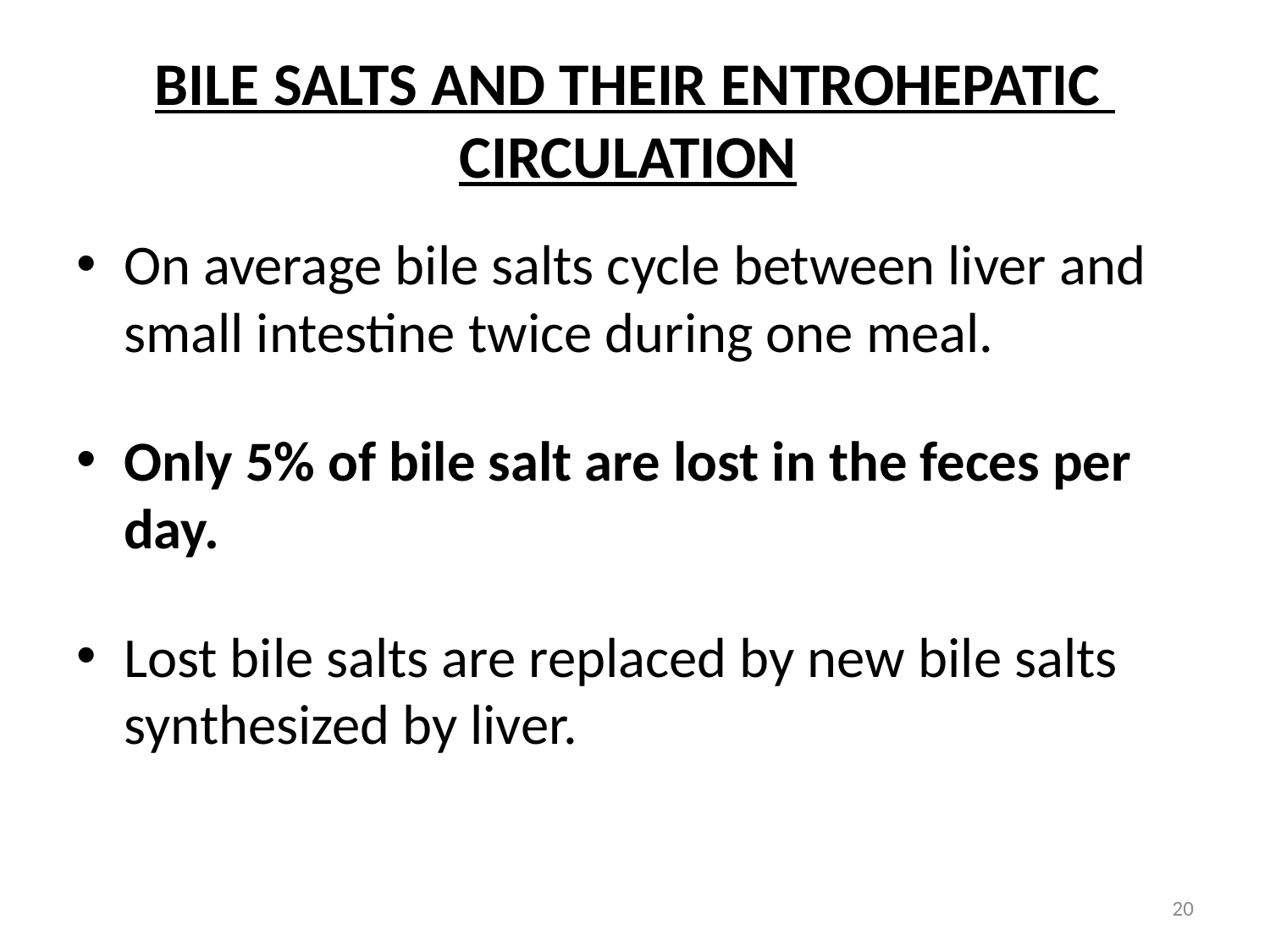

# BILE SALTS AND THEIR ENTROHEPATIC  CIRCULATION
On average bile salts cycle between liver and small intestine twice during one meal.

Only 5% of bile salt are lost in the feces per day.

Lost bile salts are replaced by new bile salts synthesized by liver.

20